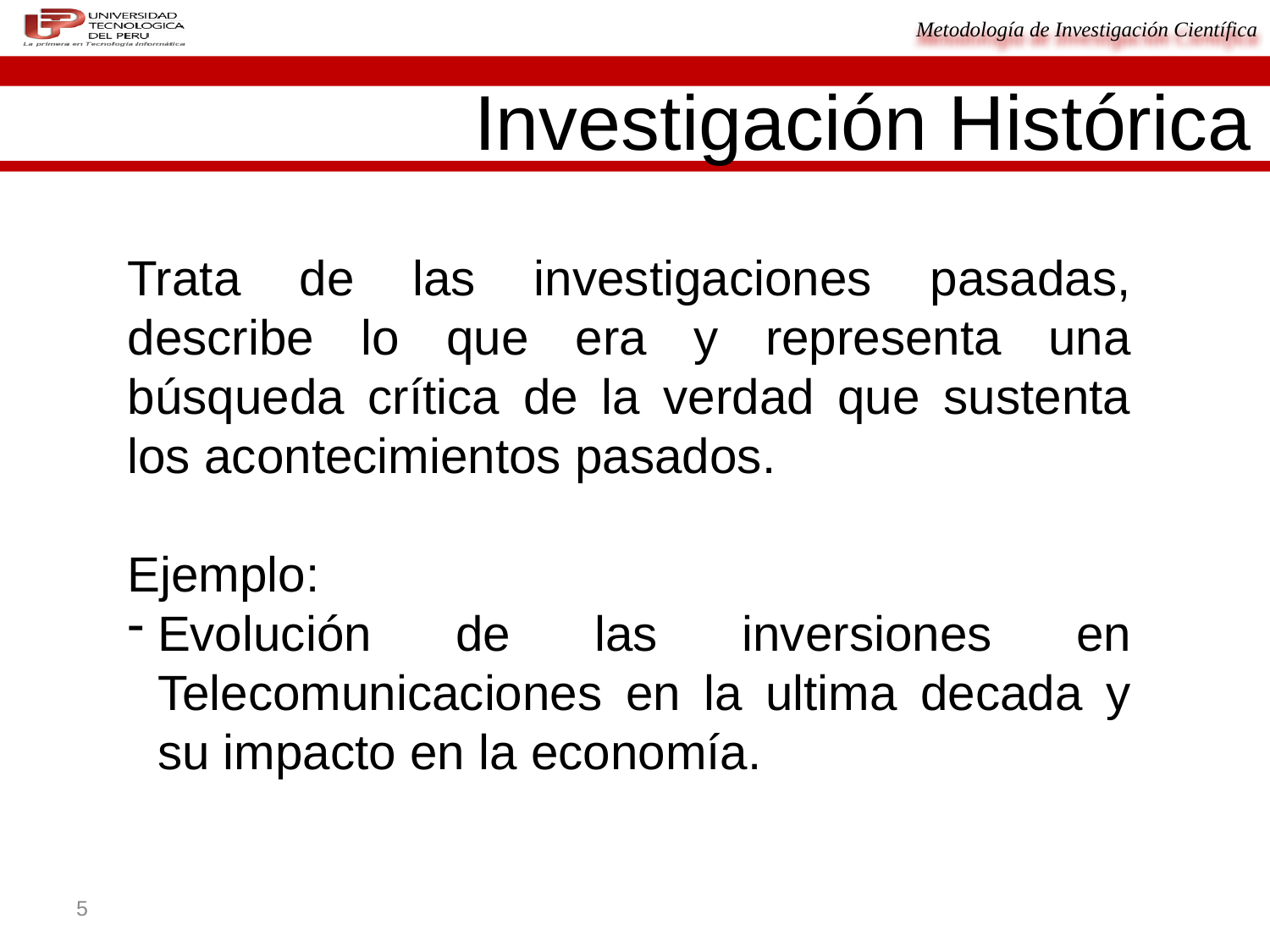

Investigación Histórica
Trata de las investigaciones pasadas, describe lo que era y representa una búsqueda crítica de la verdad que sustenta los acontecimientos pasados.

Ejemplo:
Evolución de las inversiones en Telecomunicaciones en la ultima decada y su impacto en la economía.

5